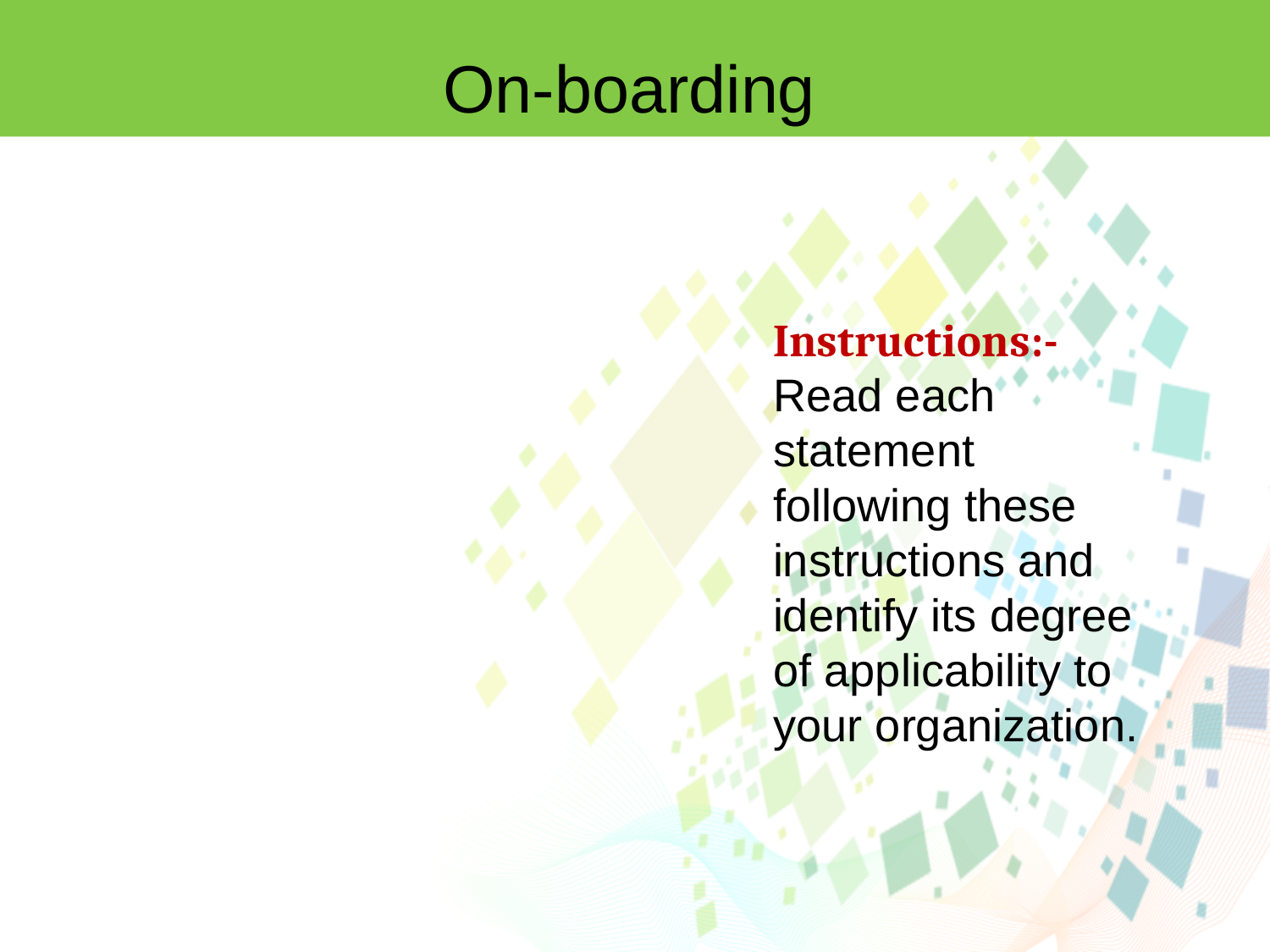

On-boarding
Instructions:-
Read each statement following these instructions and identify its degree of applicability to your organization.